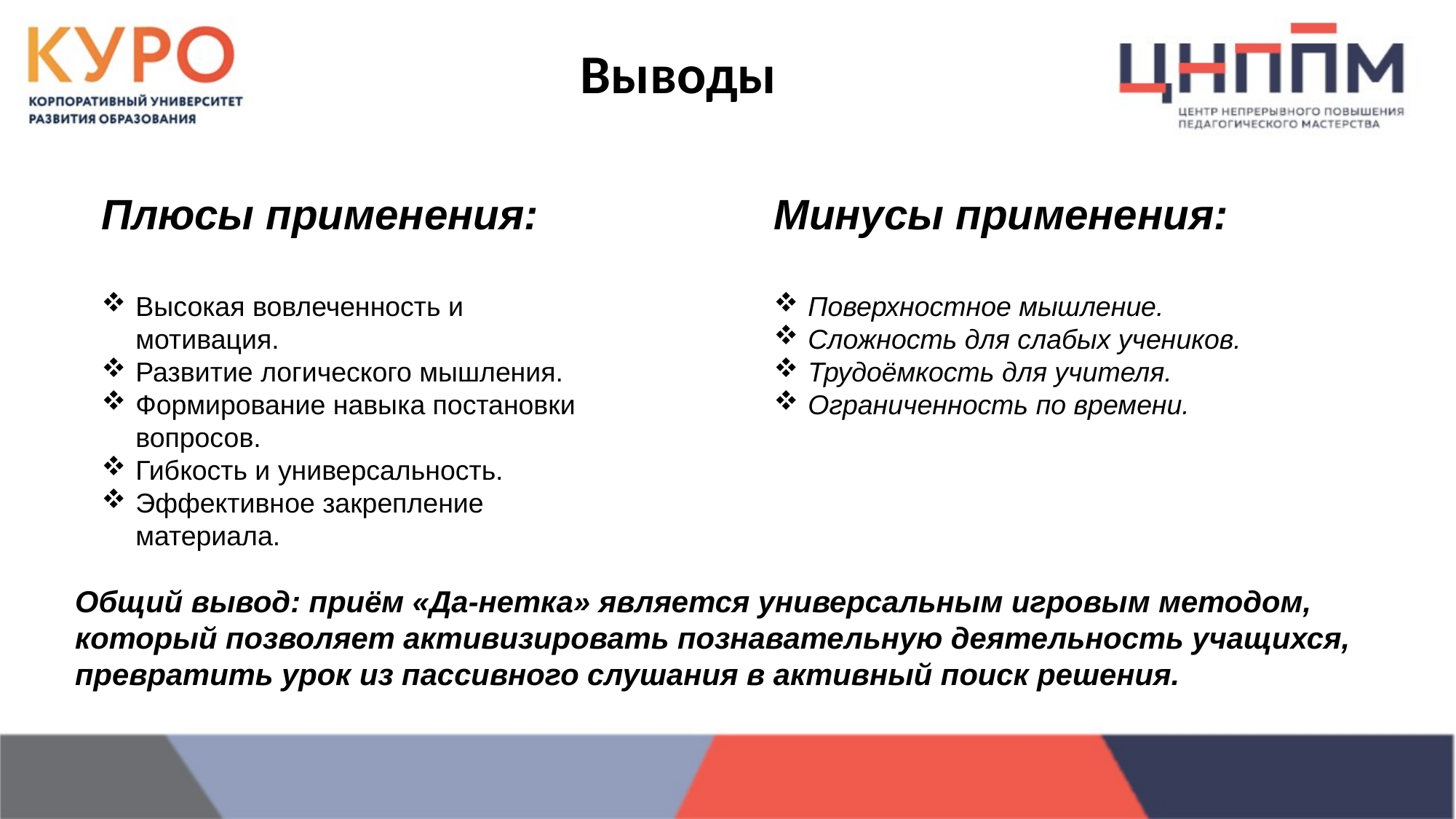

Выводы
Плюсы применения:

Высокая вовлеченность и мотивация.
Развитие логического мышления.
Формирование навыка постановки вопросов.
Гибкость и универсальность.
Эффективное закрепление материала.
Минусы применения:

Поверхностное мышление.
Сложность для слабых учеников.
Трудоёмкость для учителя.
Ограниченность по времени.

Общий вывод: приём «Да-нетка» является универсальным игровым методом, который позволяет активизировать познавательную деятельность учащихся, превратить урок из пассивного слушания в активный поиск решения.